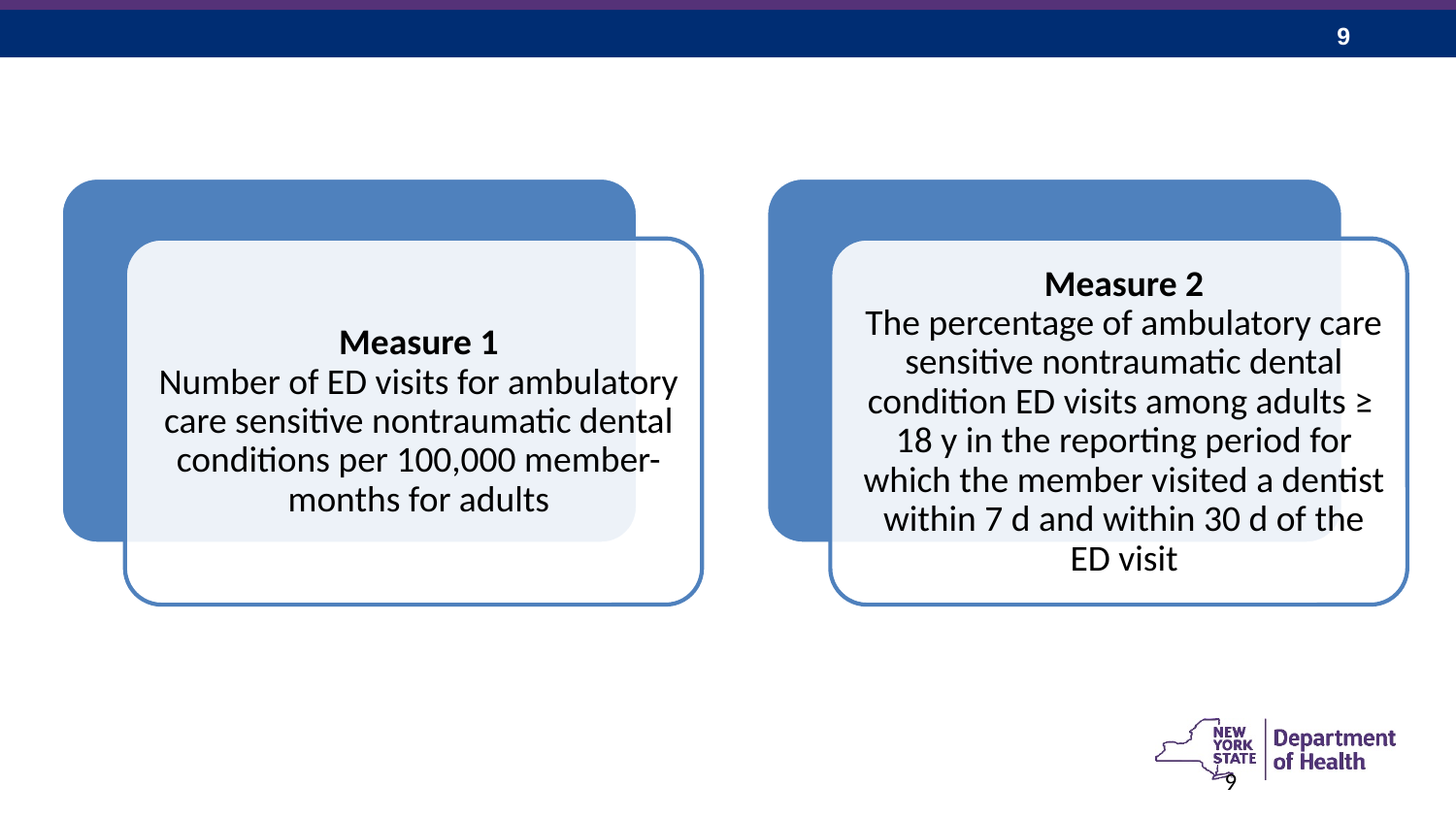

Measure 1
Number of ED visits for ambulatory care sensitive nontraumatic dental conditions per 100,000 member-months for adults
Measure 2
The percentage of ambulatory care sensitive nontraumatic dental condition ED visits among adults ≥ 18 y in the reporting period for which the member visited a dentist within 7 d and within 30 d of the ED visit
9